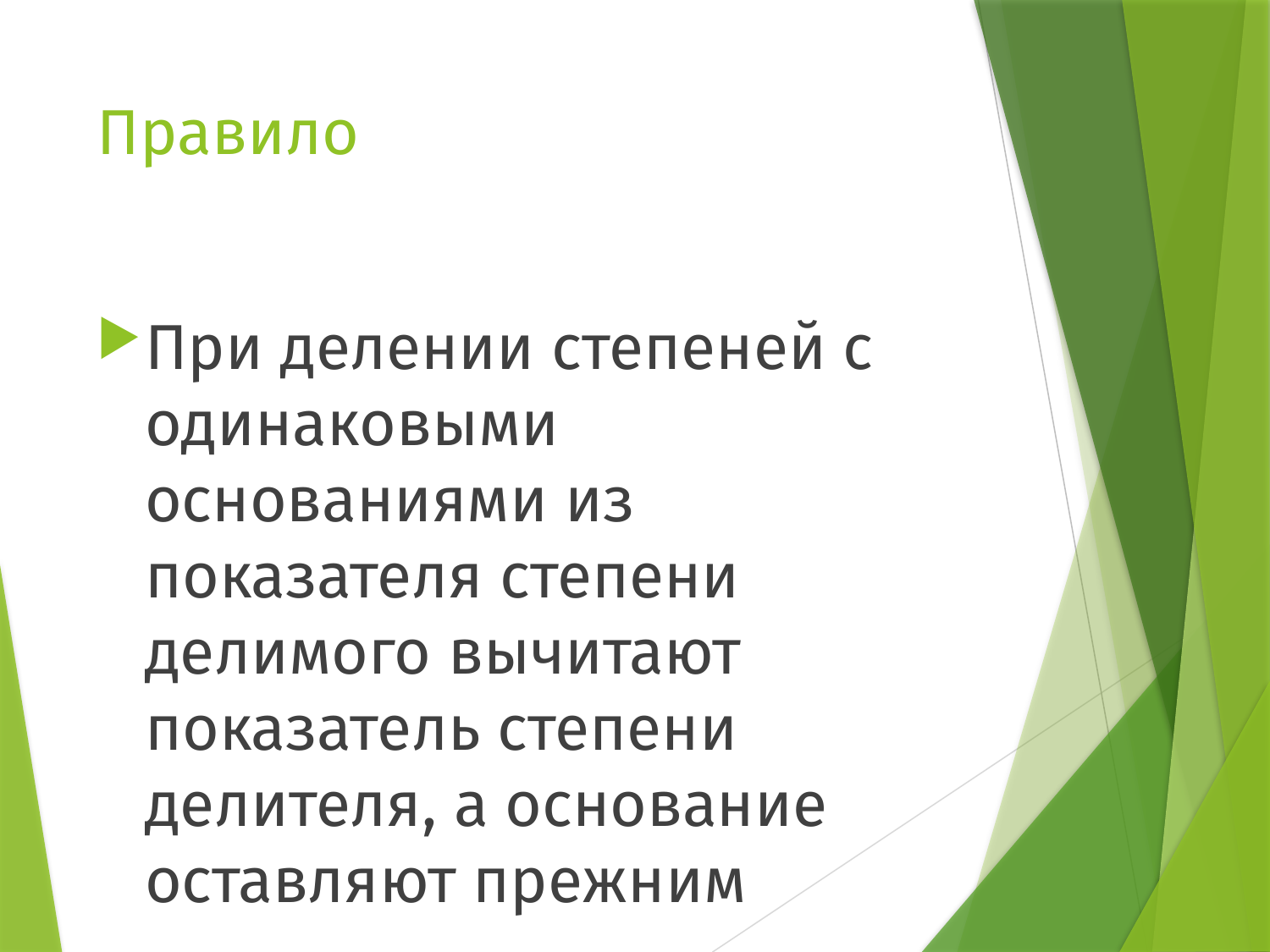

# Правило
При делении степеней с одинаковыми основаниями из показателя степени делимого вычитают показатель степени делителя, а основание оставляют прежним